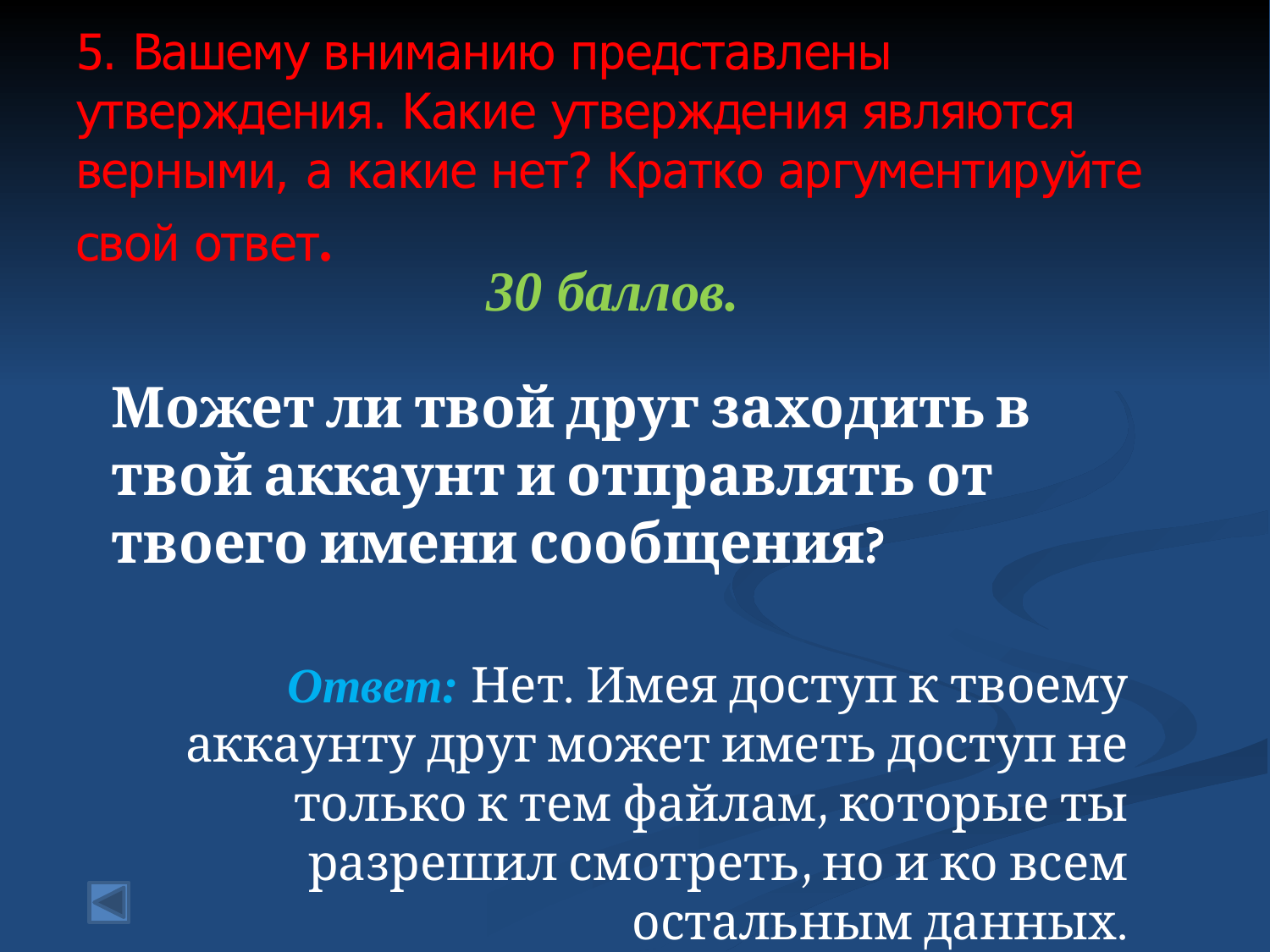

# 5. Вашему вниманию представлены  утверждения. Какие утверждения являются верными, а какие нет? Кратко аргументируйте свой ответ.
30 баллов.

Может ли твой друг заходить в твой аккаунт и отправлять от твоего имени сообщения?

Ответ: Нет. Имея доступ к твоему аккаунту друг может иметь доступ не только к тем файлам, которые ты разрешил смотреть, но и ко всем остальным данных.